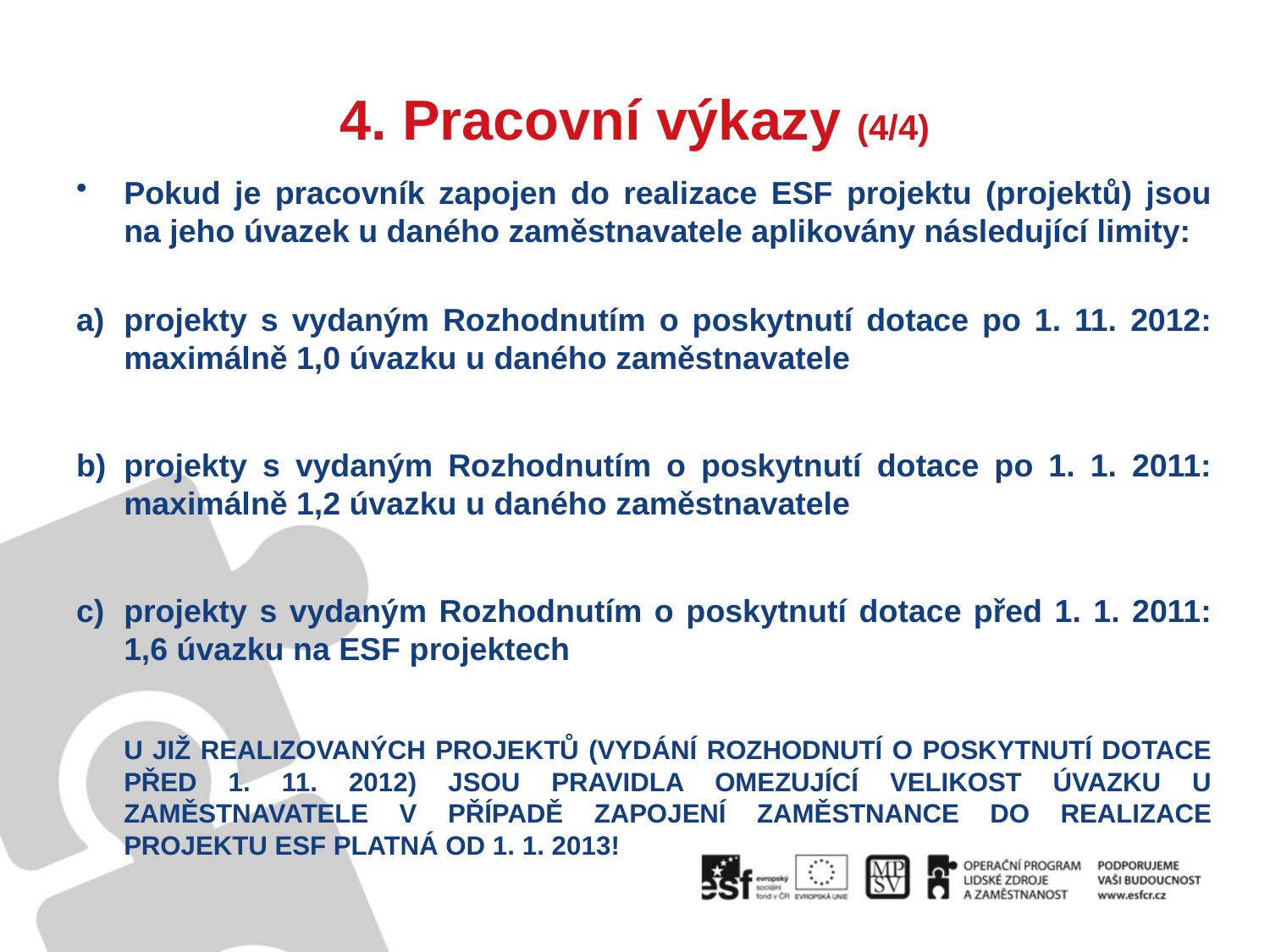

# 4. Pracovní výkazy (4/4)
Pokud je pracovník zapojen do realizace ESF projektu (projektů) jsou na jeho úvazek u daného zaměstnavatele aplikovány následující limity:

projekty s vydaným Rozhodnutím o poskytnutí dotace po 1. 11. 2012: maximálně 1,0 úvazku u daného zaměstnavatele

projekty s vydaným Rozhodnutím o poskytnutí dotace po 1. 1. 2011: maximálně 1,2 úvazku u daného zaměstnavatele

projekty s vydaným Rozhodnutím o poskytnutí dotace před 1. 1. 2011: 1,6 úvazku na ESF projektech

	U JIŽ REALIZOVANÝCH PROJEKTŮ (VYDÁNÍ ROZHODNUTÍ O POSKYTNUTÍ DOTACE PŘED 1. 11. 2012) JSOU PRAVIDLA OMEZUJÍCÍ VELIKOST ÚVAZKU U ZAMĚSTNAVATELE V PŘÍPADĚ ZAPOJENÍ ZAMĚSTNANCE DO REALIZACE PROJEKTU ESF PLATNÁ OD 1. 1. 2013!